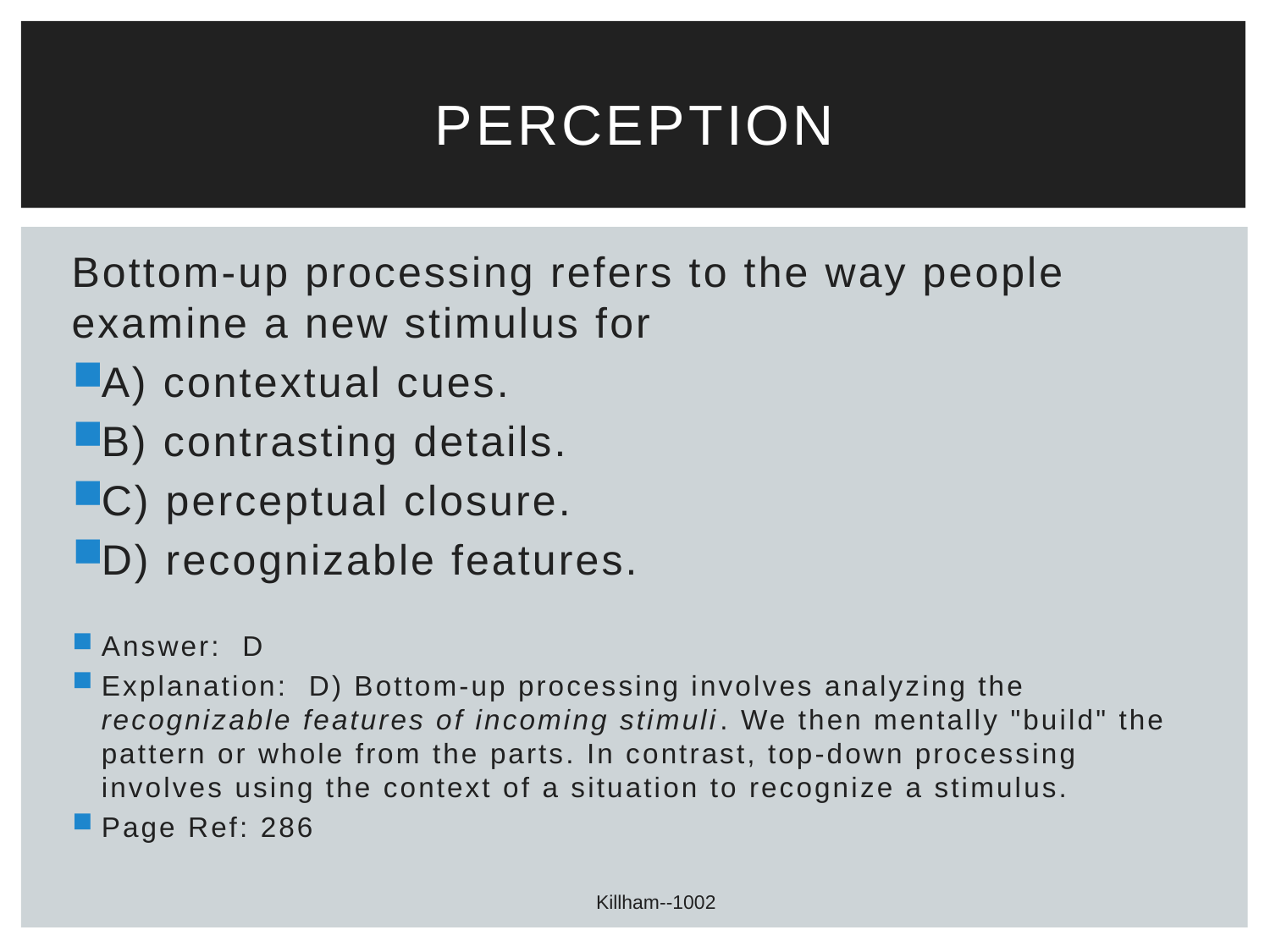

# Perception
Bottom-up processing refers to the way people examine a new stimulus for
A) contextual cues.
B) contrasting details.
C) perceptual closure.
D) recognizable features.

Answer:  D
Explanation:  D) Bottom-up processing involves analyzing the recognizable features of incoming stimuli. We then mentally "build" the pattern or whole from the parts. In contrast, top-down processing involves using the context of a situation to recognize a stimulus.
Page Ref: 286

Killham--1002